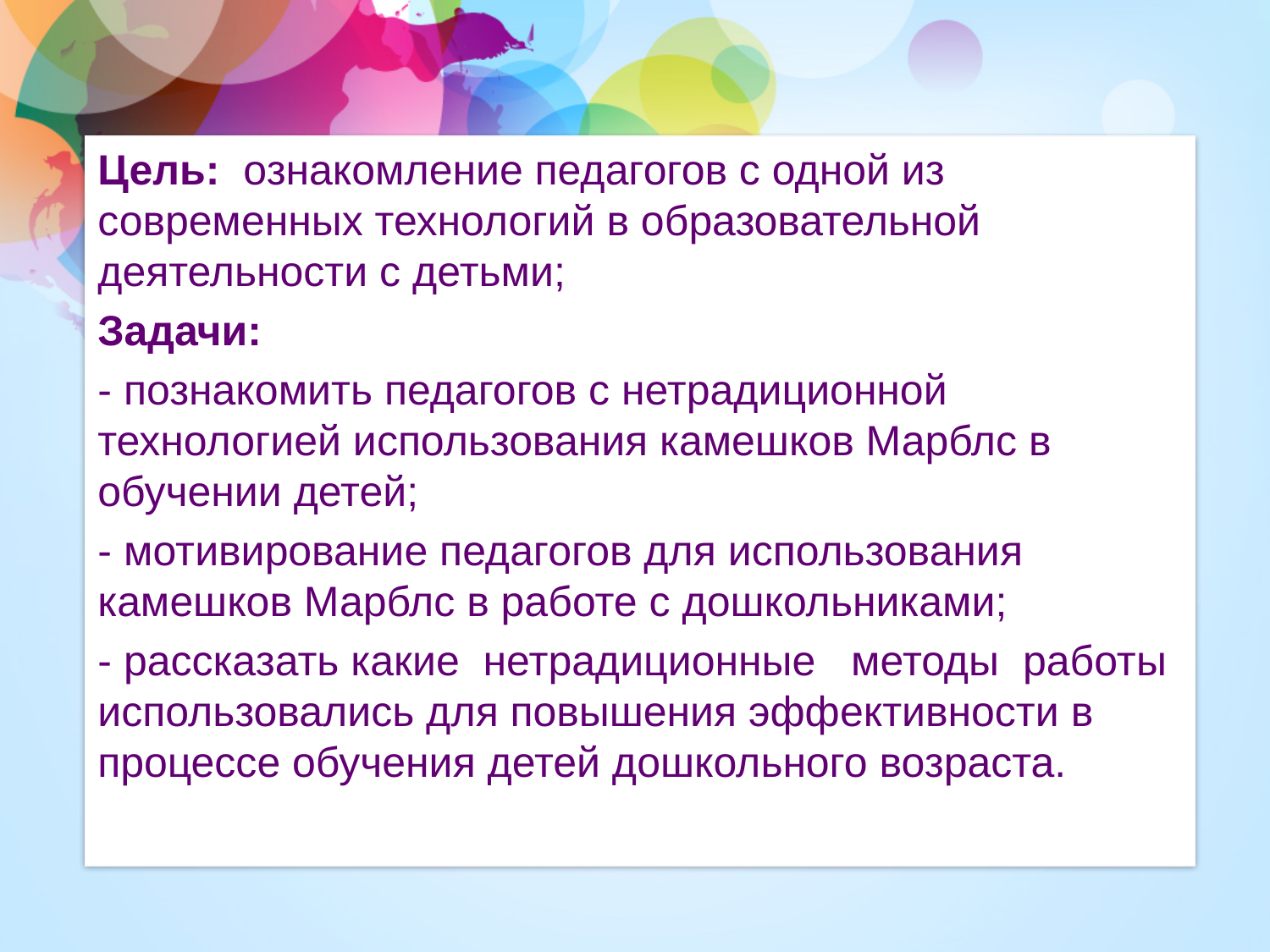

Цель:  ознакомление педагогов с одной из современных технологий в образовательной  деятельности с детьми;
Задачи:
- познакомить педагогов с нетрадиционной технологией использования камешков Марблс в обучении детей;
- мотивирование педагогов для использования камешков Марблс в работе с дошкольниками;
- рассказать какие  нетрадиционные   методы  работы  использовались для повышения эффективности в процессе обучения детей дошкольного возраста.